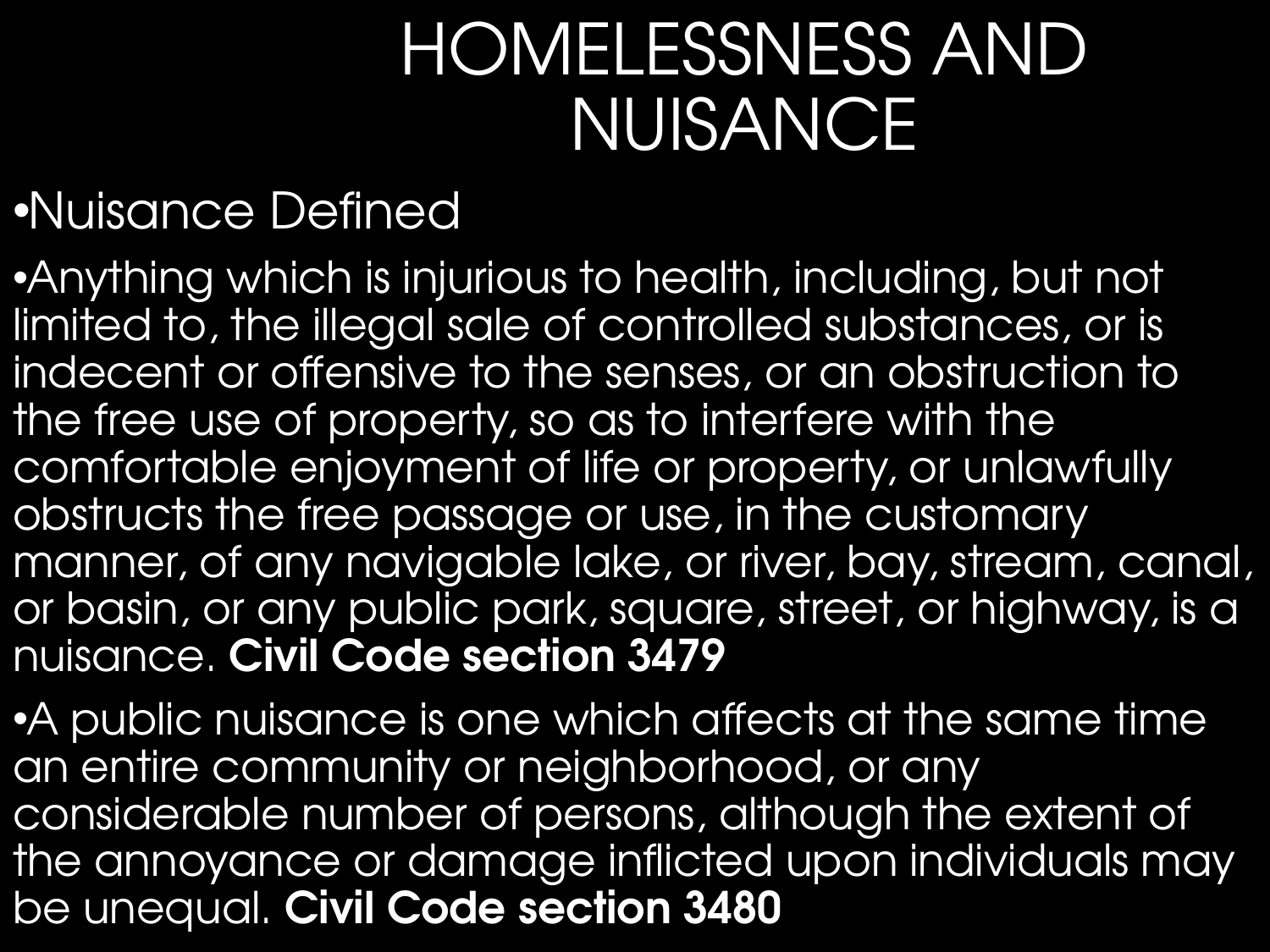

# Homelessness and Nuisance
Nuisance Defined
Anything which is injurious to health, including, but not limited to, the illegal sale of controlled substances, or is indecent or offensive to the senses, or an obstruction to the free use of property, so as to interfere with the comfortable enjoyment of life or property, or unlawfully obstructs the free passage or use, in the customary manner, of any navigable lake, or river, bay, stream, canal, or basin, or any public park, square, street, or highway, is a nuisance. Civil Code section 3479
A public nuisance is one which affects at the same time an entire community or neighborhood, or any considerable number of persons, although the extent of the annoyance or damage inflicted upon individuals may be unequal. Civil Code section 3480